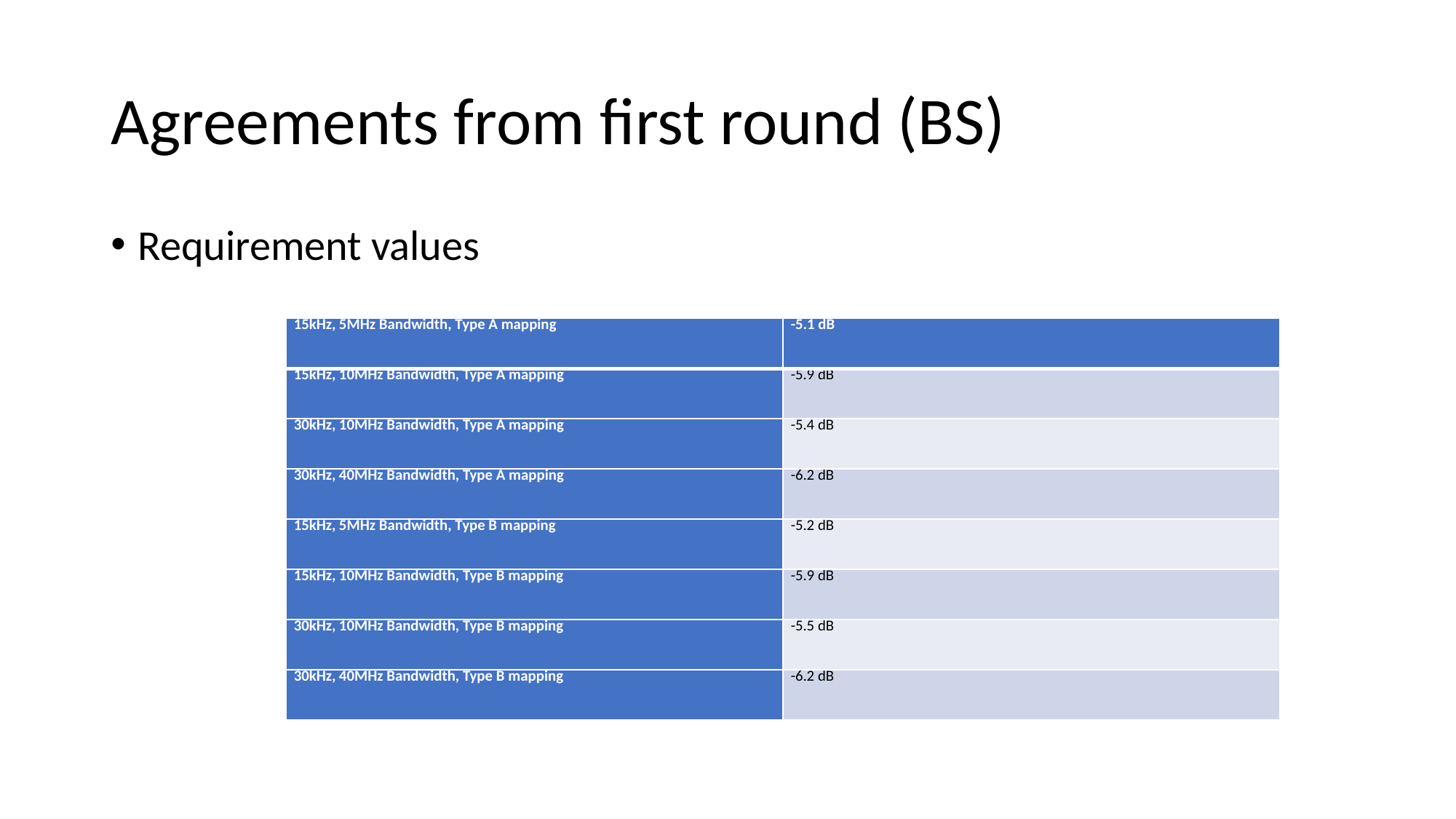

# Agreements from first round (BS)
Requirement values
| 15kHz, 5MHz Bandwidth, Type A mapping | -5.1 dB |
| --- | --- |
| 15kHz, 10MHz Bandwidth, Type A mapping | -5.9 dB |
| 30kHz, 10MHz Bandwidth, Type A mapping | -5.4 dB |
| 30kHz, 40MHz Bandwidth, Type A mapping | -6.2 dB |
| 15kHz, 5MHz Bandwidth, Type B mapping | -5.2 dB |
| 15kHz, 10MHz Bandwidth, Type B mapping | -5.9 dB |
| 30kHz, 10MHz Bandwidth, Type B mapping | -5.5 dB |
| 30kHz, 40MHz Bandwidth, Type B mapping | -6.2 dB |